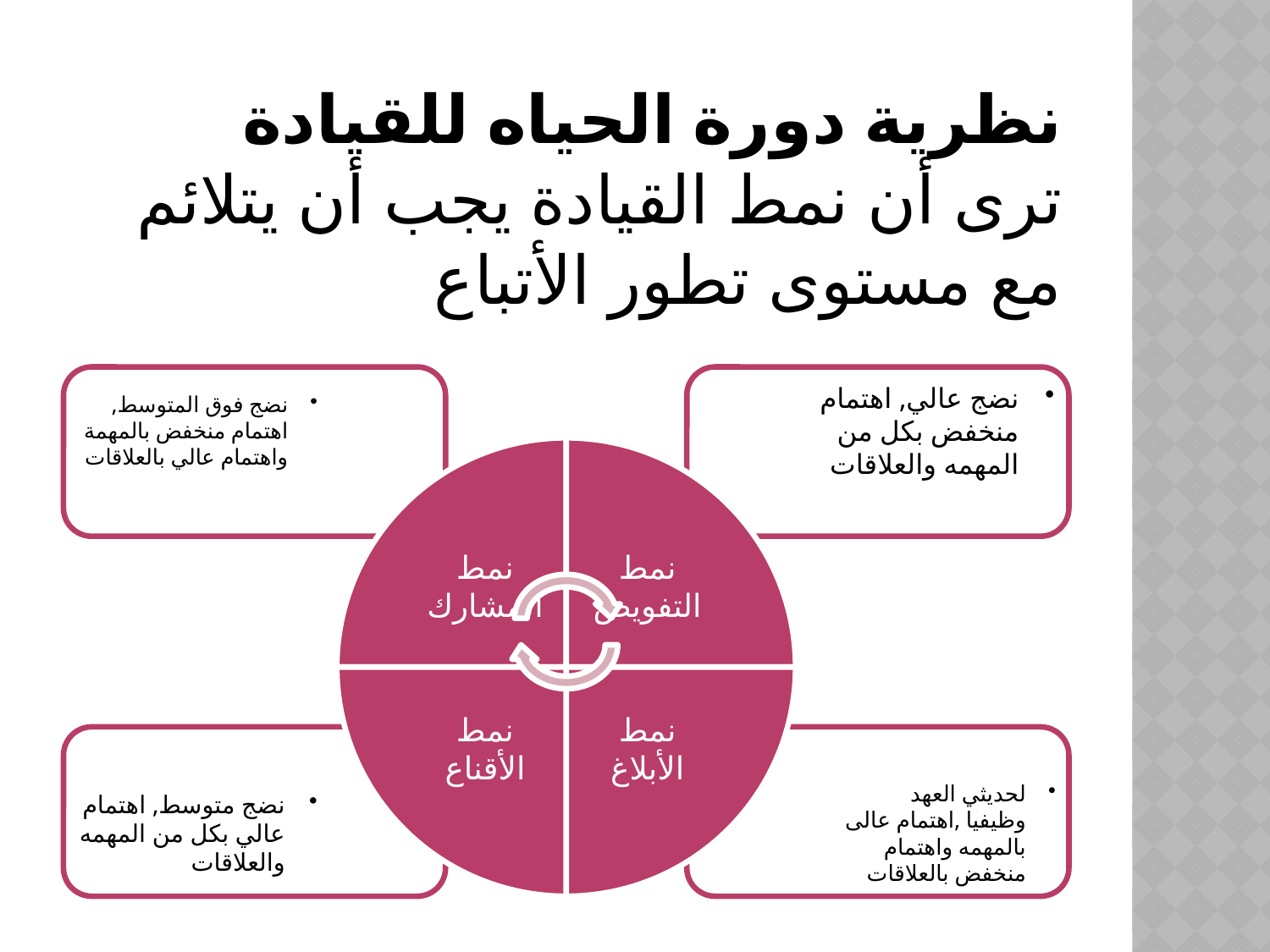

# نظرية دورة الحياه للقيادة ترى أن نمط القيادة يجب أن يتلائم مع مستوى تطور الأتباع
نمط المشارك
نمط التفويض